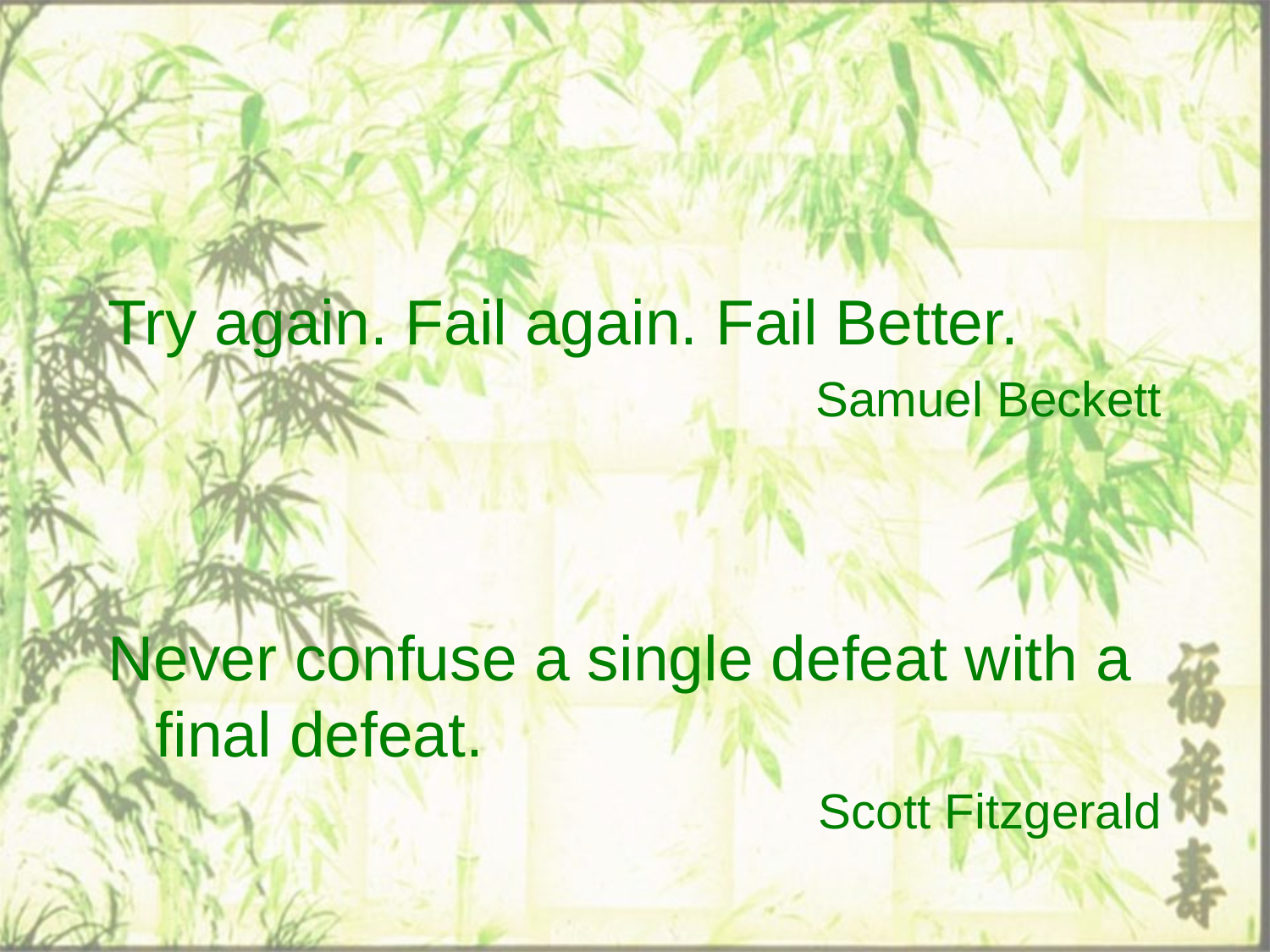

Try again. Fail again. Fail Better.
Samuel Beckett

Never confuse a single defeat with a final defeat.
Scott Fitzgerald